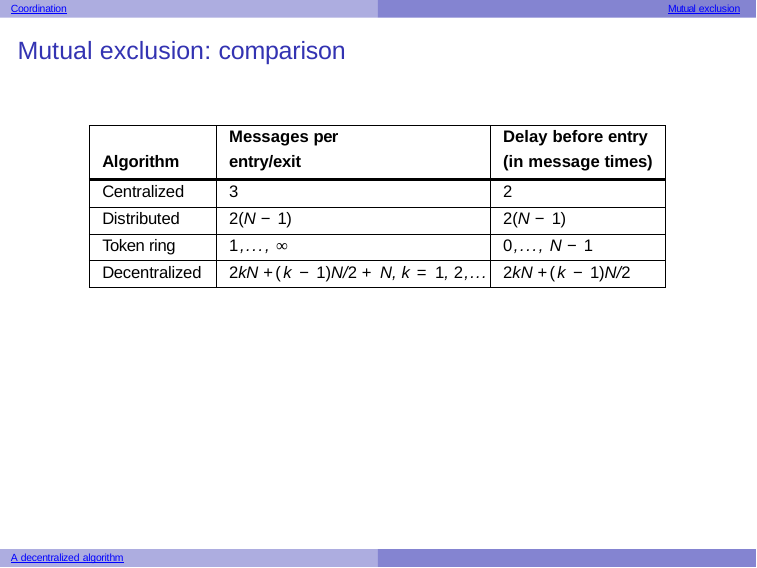

Coordination
Mutual exclusion
Mutual exclusion: comparison
| Algorithm | Messages per entry/exit | Delay before entry (in message times) |
| --- | --- | --- |
| Centralized | 3 | 2 |
| Distributed | 2(N − 1) | 2(N − 1) |
| Token ring | 1,..., ∞ | 0,..., N − 1 |
| Decentralized | 2kN +(k − 1)N/2 + N, k = 1, 2,... | 2kN +(k − 1)N/2 |

A decentralized algorithm